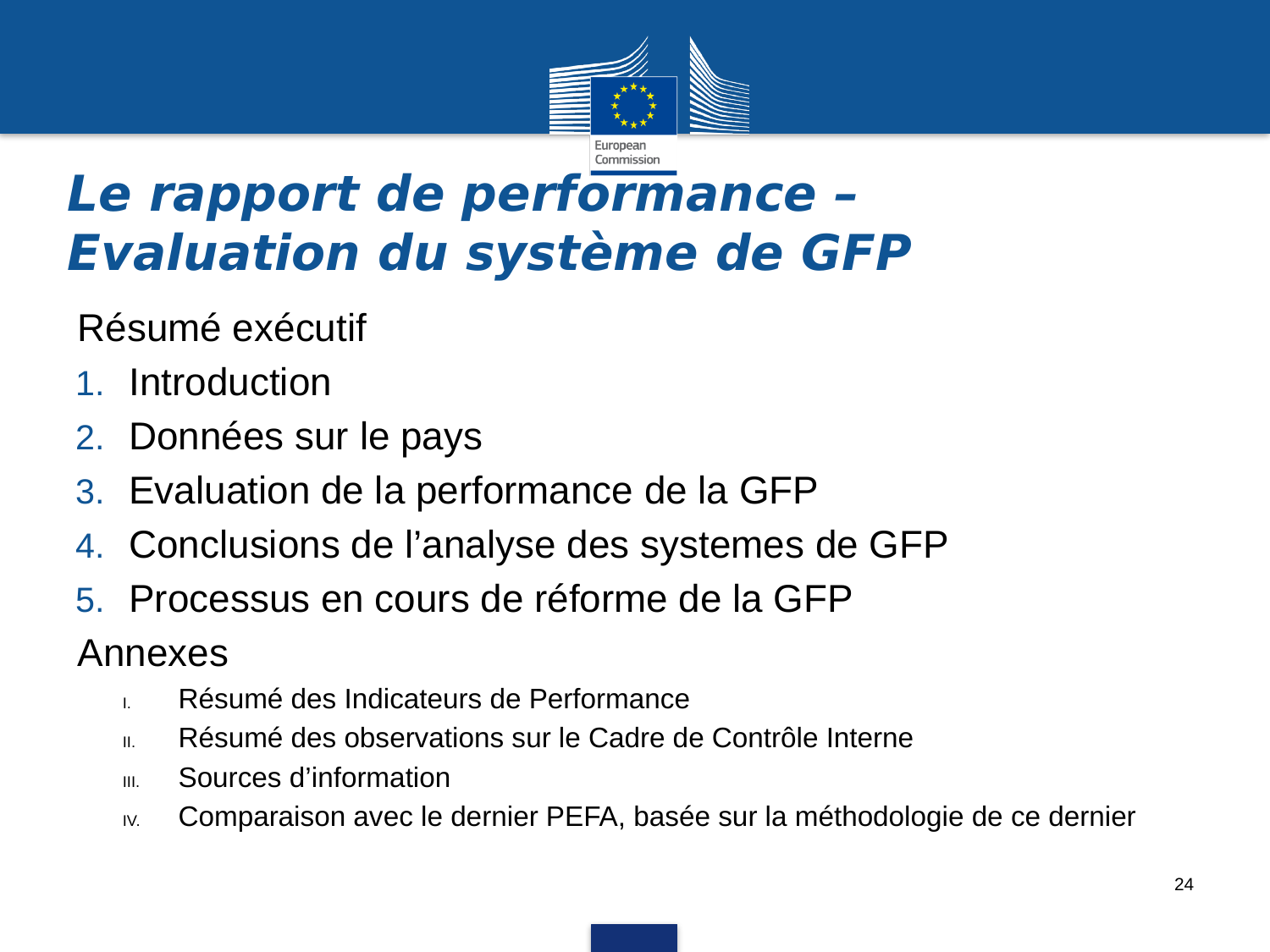

Le rapport de performance –
Evaluation du système de GFP
Résumé exécutif
Introduction
Données sur le pays
Evaluation de la performance de la GFP
Conclusions de l’analyse des systemes de GFP
Processus en cours de réforme de la GFP
Annexes
Résumé des Indicateurs de Performance
Résumé des observations sur le Cadre de Contrôle Interne
Sources d’information
Comparaison avec le dernier PEFA, basée sur la méthodologie de ce dernier
24